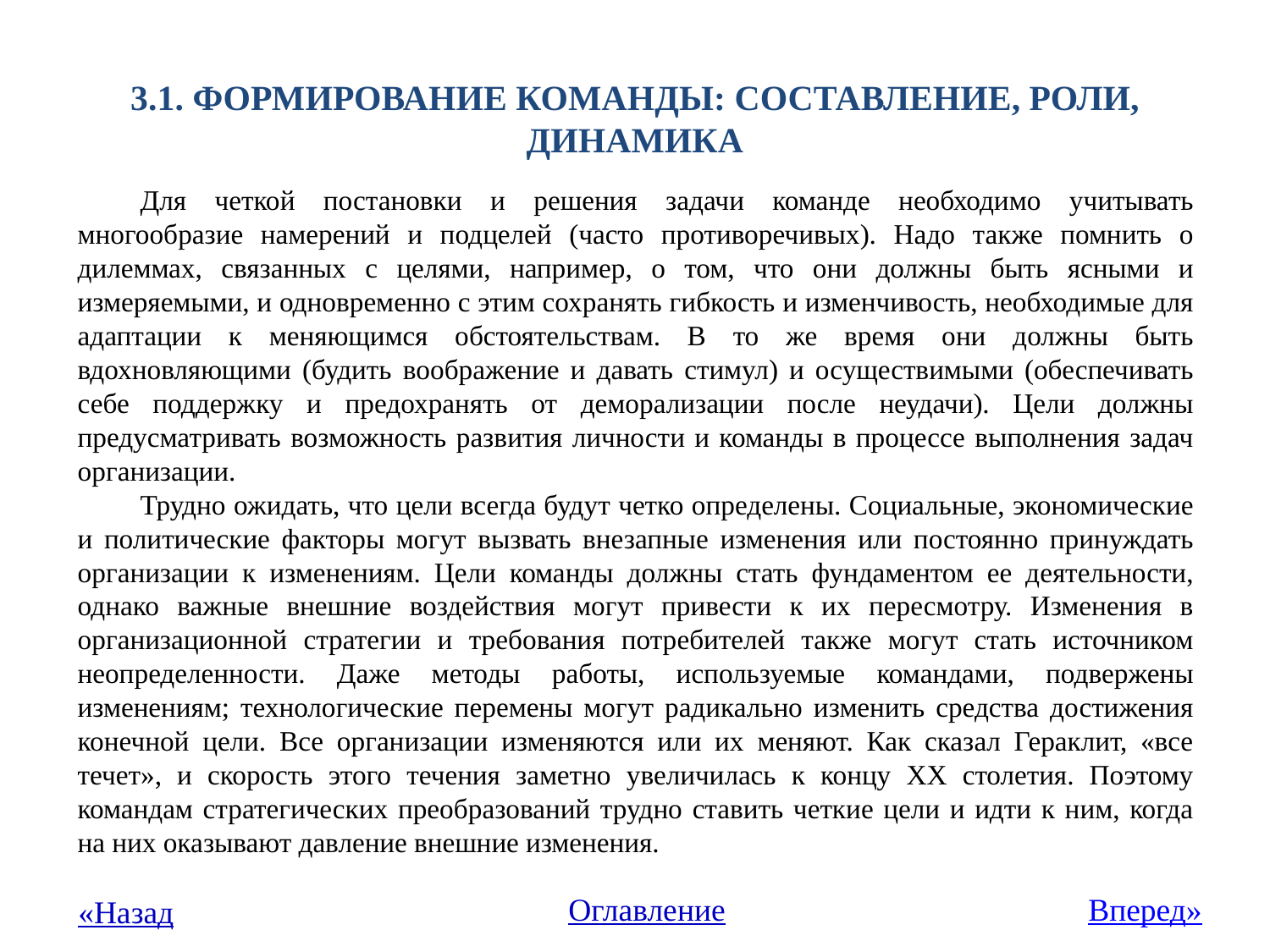

# 3.1. Формирование команды: составление, роли, динамика
Для четкой постановки и решения задачи команде необходимо учитывать многообразие намерений и подцелей (часто противоречивых). Надо также помнить о дилеммах, связанных с целями, например, о том, что они должны быть ясными и измеряемыми, и одновременно с этим сохранять гибкость и изменчивость, необходимые для адаптации к меняющимся обстоятельствам. В то же время они должны быть вдохновляющими (будить воображение и давать стимул) и осуществимыми (обеспечивать себе поддержку и предохранять от деморализации после неудачи). Цели должны предусматривать возможность развития личности и команды в процессе выполнения задач организации.
Трудно ожидать, что цели всегда будут четко определены. Социальные, экономические и политические факторы могут вызвать внезапные изменения или постоянно принуждать организации к изменениям. Цели команды должны стать фундаментом ее деятельности, однако важные внешние воздействия могут привести к их пересмотру. Изменения в организационной стратегии и требования потребителей также могут стать источником неопределенности. Даже методы работы, используемые командами, подвержены изменениям; технологические перемены могут радикально изменить средства достижения конечной цели. Все организации изменяются или их меняют. Как сказал Гераклит, «все течет», и скорость этого течения заметно увеличилась к концу XX столетия. Поэтому командам стратегических преобразований трудно ставить четкие цели и идти к ним, когда на них оказывают давление внешние изменения.

Оглавление
Вперед»
«Назад